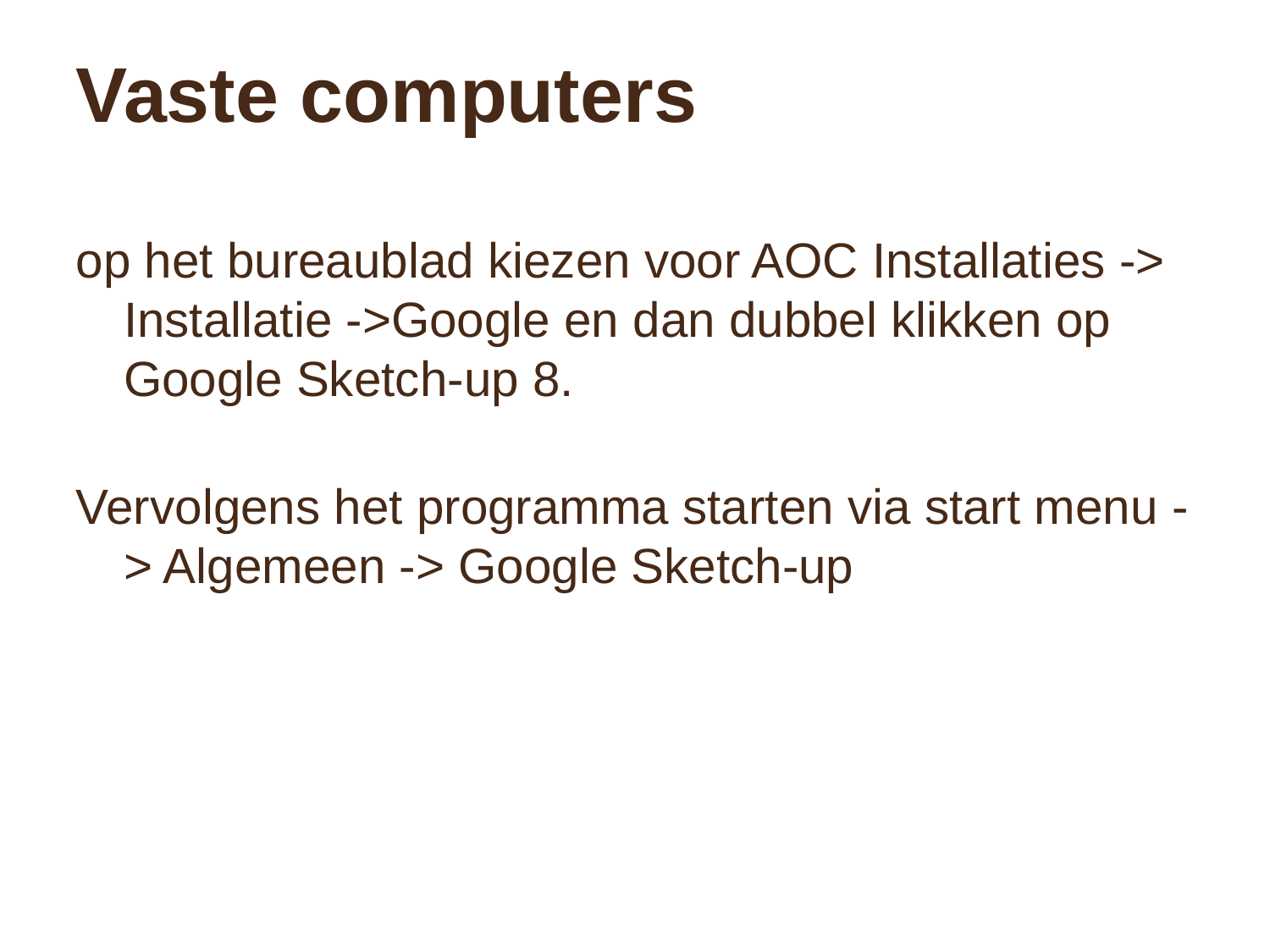

# Vaste computers
op het bureaublad kiezen voor AOC Installaties -> Installatie ->Google en dan dubbel klikken op Google Sketch-up 8.
Vervolgens het programma starten via start menu -> Algemeen -> Google Sketch-up